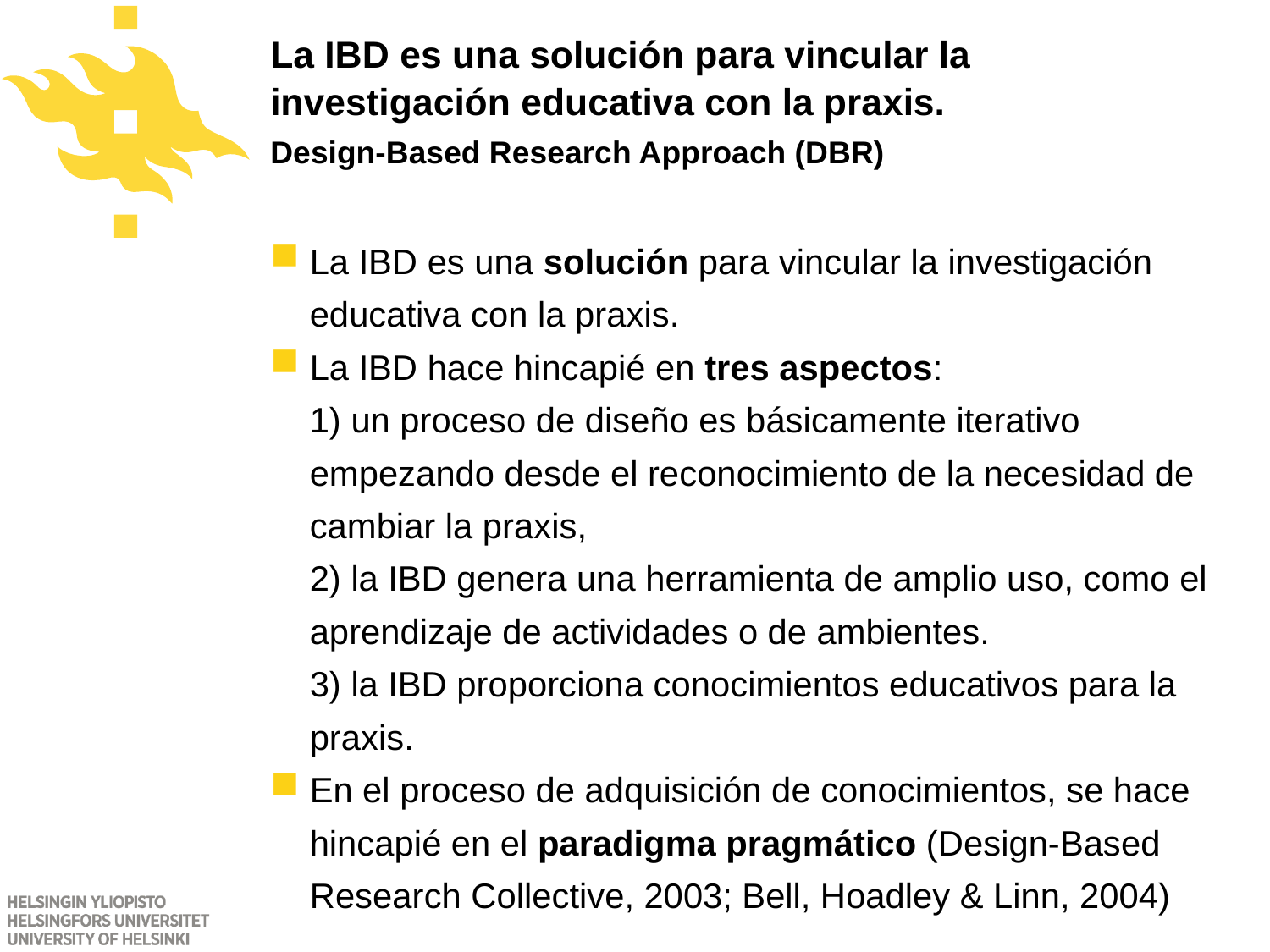

# La IBD es una solución para vincular la investigación educativa con la praxis. Design-Based Research Approach (DBR)
La IBD es una solución para vincular la investigación educativa con la praxis.
La IBD hace hincapié en tres aspectos:
1) un proceso de diseño es básicamente iterativo empezando desde el reconocimiento de la necesidad de cambiar la praxis,
2) la IBD genera una herramienta de amplio uso, como el aprendizaje de actividades o de ambientes.
3) la IBD proporciona conocimientos educativos para la praxis.
En el proceso de adquisición de conocimientos, se hace hincapié en el paradigma pragmático (Design-Based Research Collective, 2003; Bell, Hoadley & Linn, 2004)